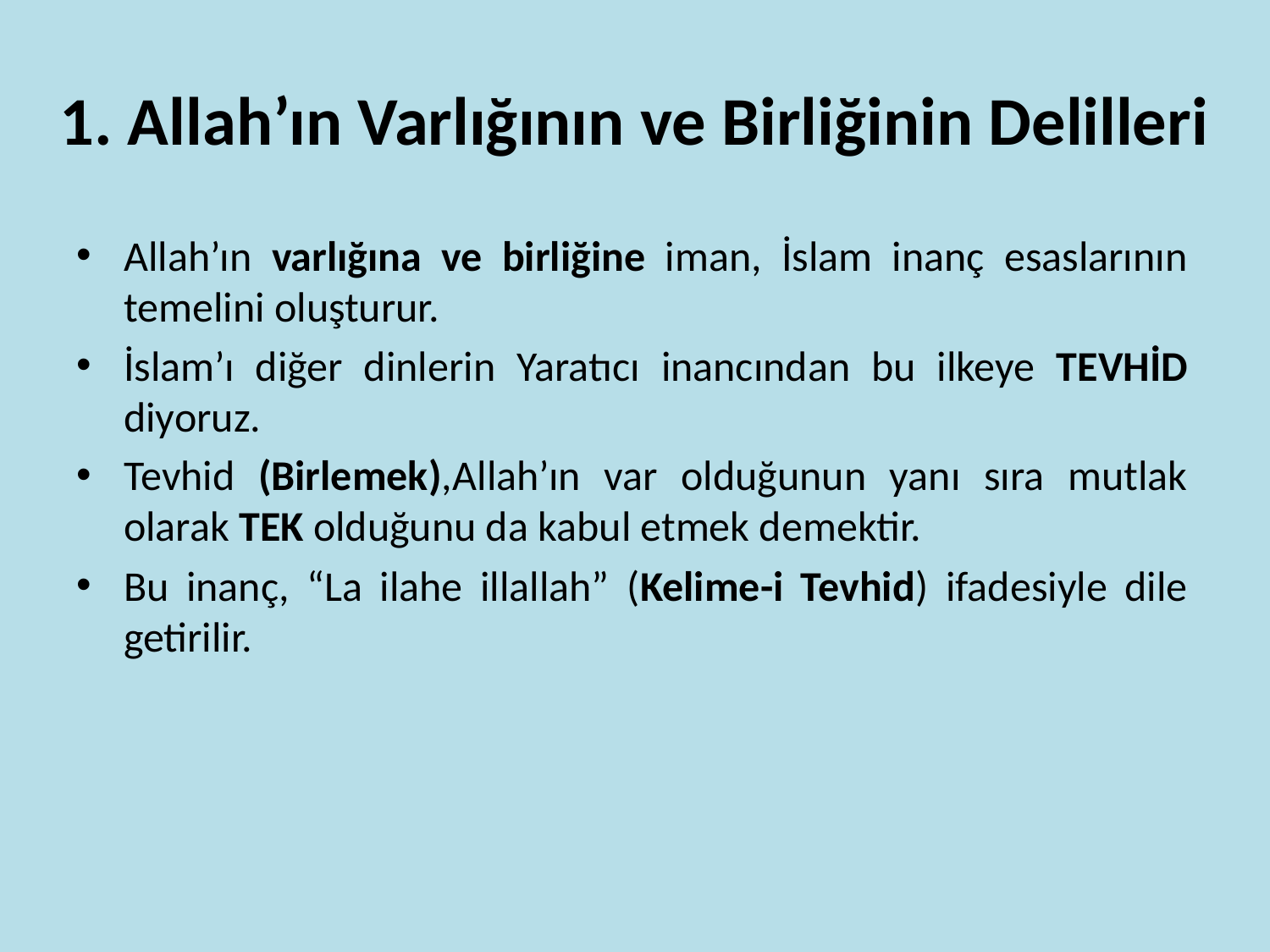

# 1. Allah’ın Varlığının ve Birliğinin Delilleri
Allah’ın varlığına ve birliğine iman, İslam inanç esaslarının temelini oluşturur.
İslam’ı diğer dinlerin Yaratıcı inancından bu ilkeye TEVHİD diyoruz.
Tevhid (Birlemek),Allah’ın var olduğunun yanı sıra mutlak olarak TEK olduğunu da kabul etmek demektir.
Bu inanç, “La ilahe illallah” (Kelime-i Tevhid) ifadesiyle dile getirilir.